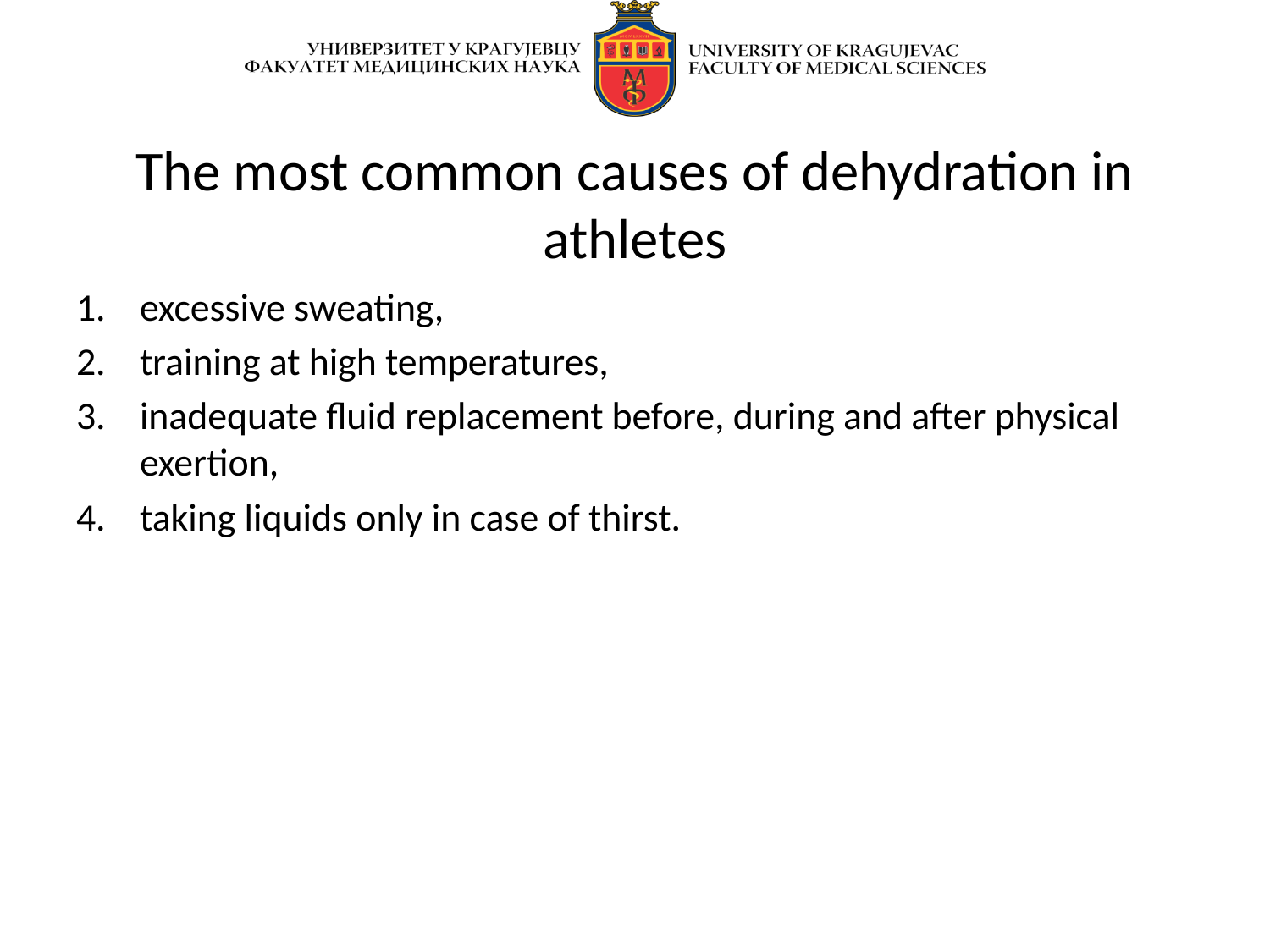

# The most common causes of dehydration in athletes
excessive sweating,
training at high temperatures,
inadequate fluid replacement before, during and after physical exertion,
taking liquids only in case of thirst.